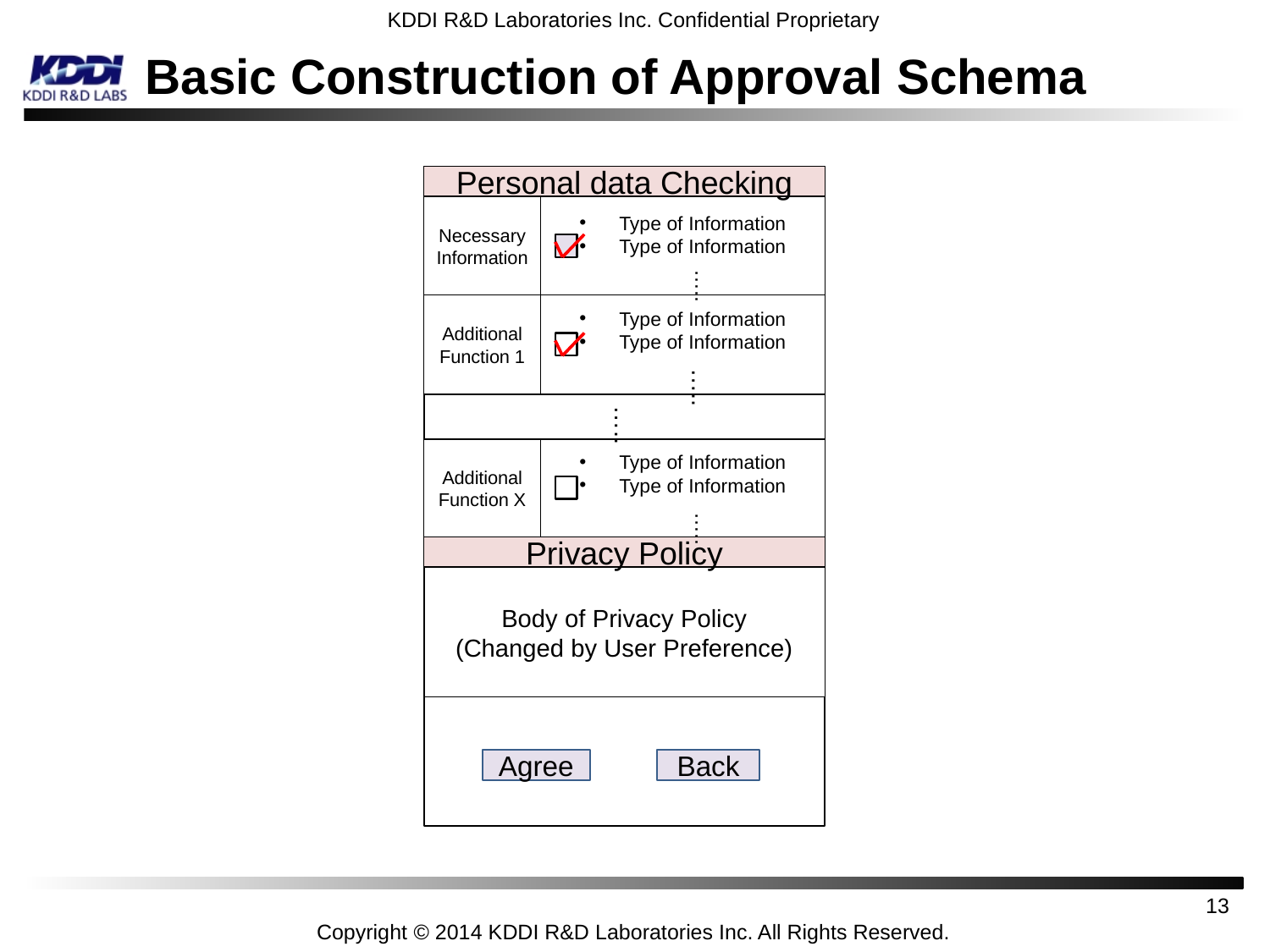

# Basic Construction of Approval Schema
Personal data Checking
Necessary
Information
Type of Information
Type of Information

…..
Additional
Function 1
Type of Information
Type of Information

…..
…..

Additional
Function X
Type of Information
Type of Information

…..
Privacy Policy
Body of Privacy Policy
(Changed by User Preference)

Agree
Back
13